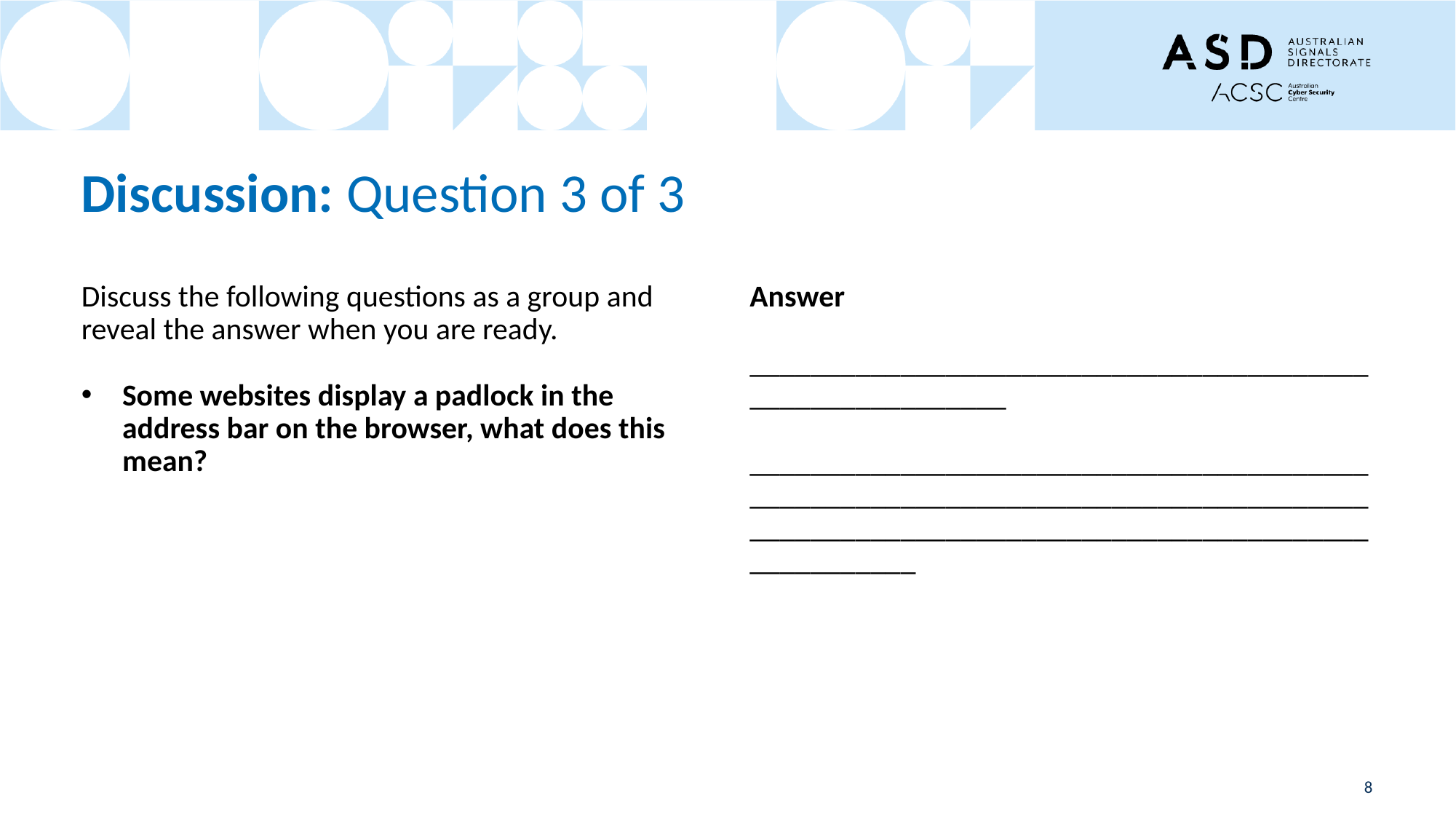

# Discussion: Question 3 of 3
Discuss the following questions as a group and reveal the answer when you are ready.
Some websites display a padlock in the address bar on the browser, what does this mean?

Answer
__________________________________________________________
______________________________________________________________________________________________________________________________________

8